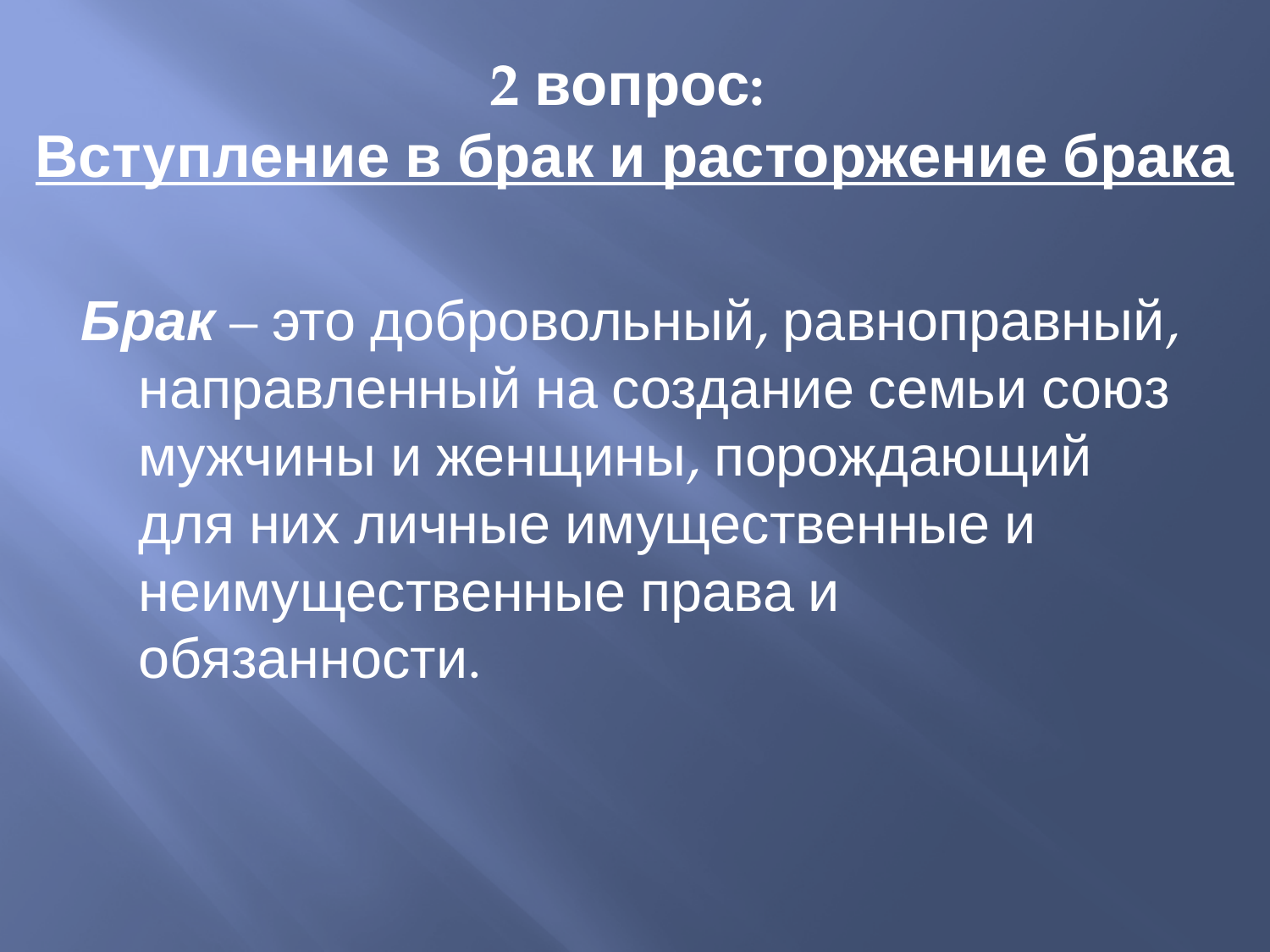

# 2 вопрос: Вступление в брак и расторжение брака
Брак – это добровольный, равноправный, направленный на создание семьи союз мужчины и женщины, порождающий для них личные имущественные и неимущественные права и обязанности.